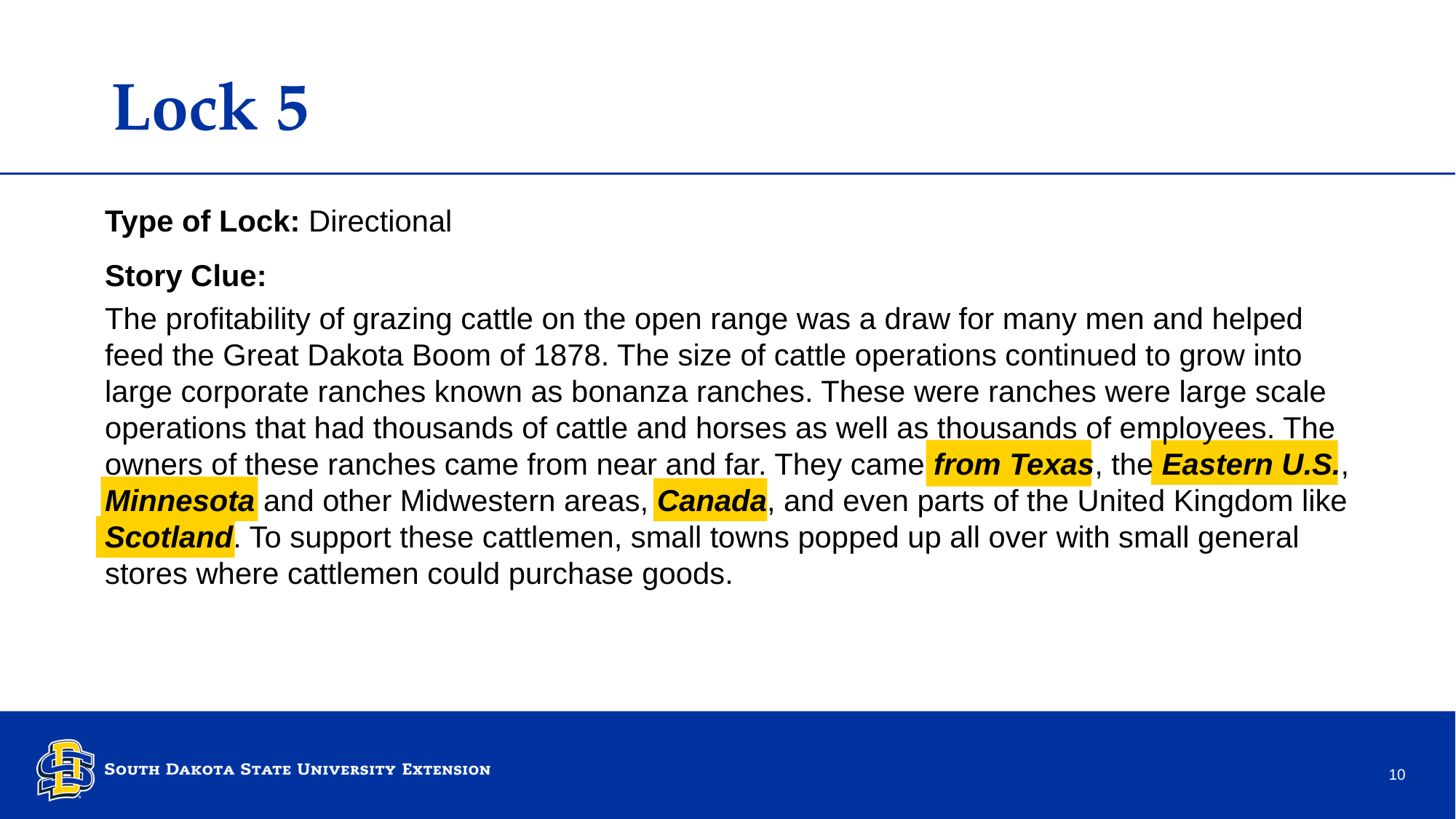

# Lock 5 – 1
Type of Lock: Directional
Story Clue:
The profitability of grazing cattle on the open range was a draw for many men and helped feed the Great Dakota Boom of 1878. The size of cattle operations continued to grow into large corporate ranches known as bonanza ranches. These were ranches were large scale operations that had thousands of cattle and horses as well as thousands of employees. The owners of these ranches came from near and far. They came from Texas, the Eastern U.S., Minnesota and other Midwestern areas, Canada, and even parts of the United Kingdom like Scotland. To support these cattlemen, small towns popped up all over with small general stores where cattlemen could purchase goods.